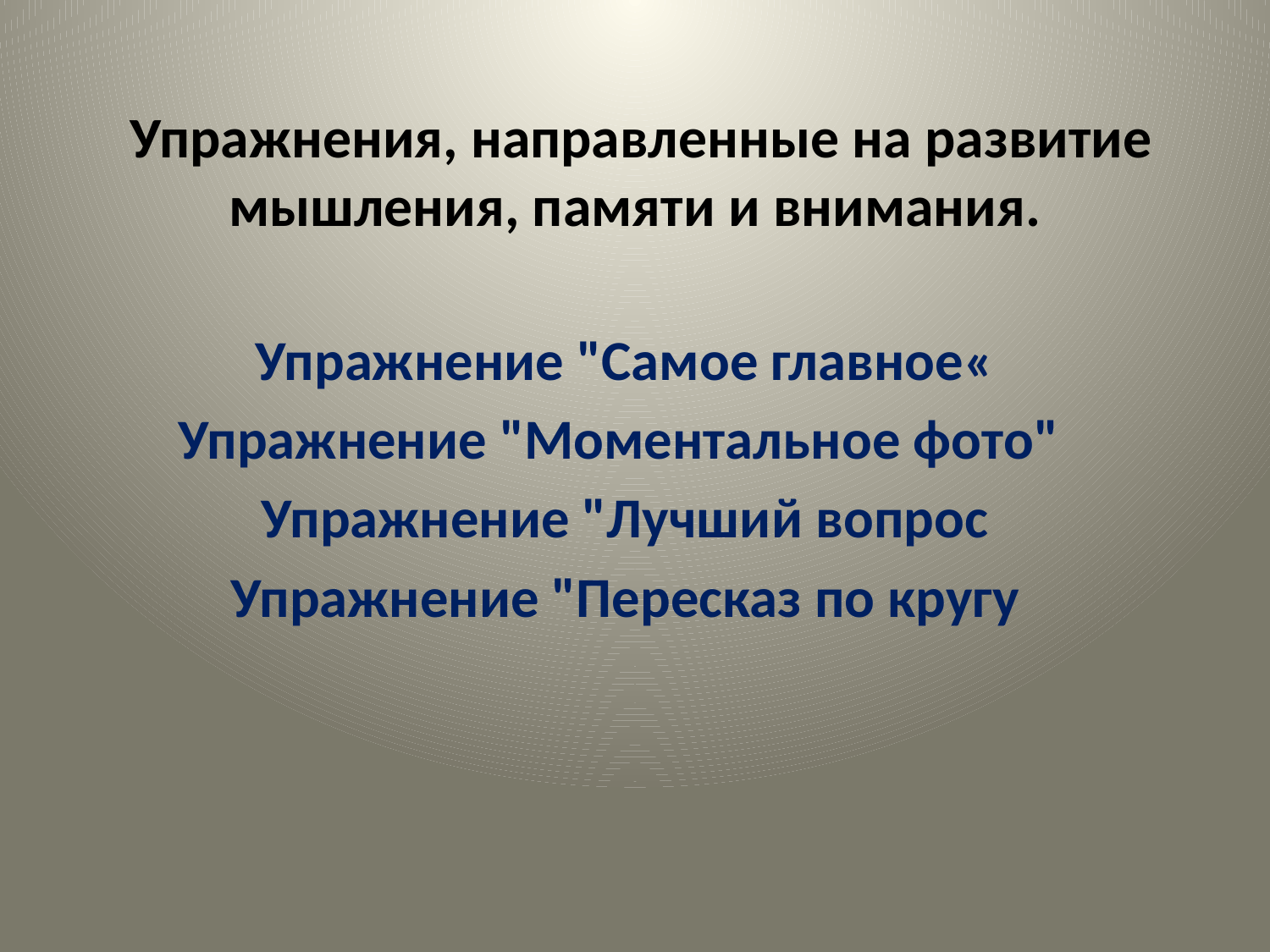

# Упражнения, направленные на развитие мышления, памяти и внимания.
Упражнение "Самое главное«
Упражнение "Моментальное фото"
Упражнение "Лучший вопрос
Упражнение "Пересказ по кругу